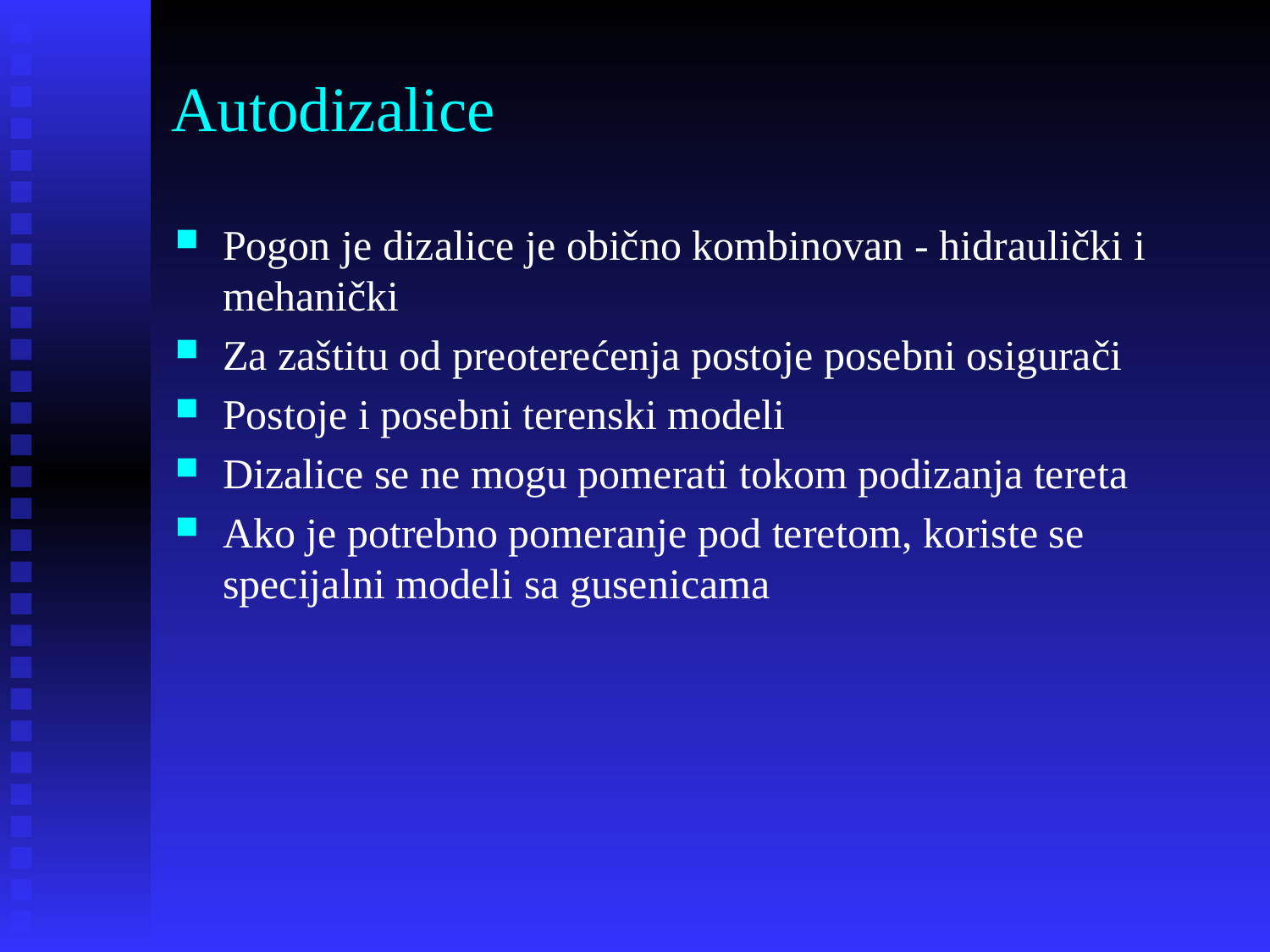

# Autodizalice
Pogon je dizalice je obično kombinovan - hidraulički i mehanički
Za zaštitu od preoterećenja postoje posebni osigurači
Postoje i posebni terenski modeli
Dizalice se ne mogu pomerati tokom podizanja tereta
Ako je potrebno pomeranje pod teretom, koriste se specijalni modeli sa gusenicama